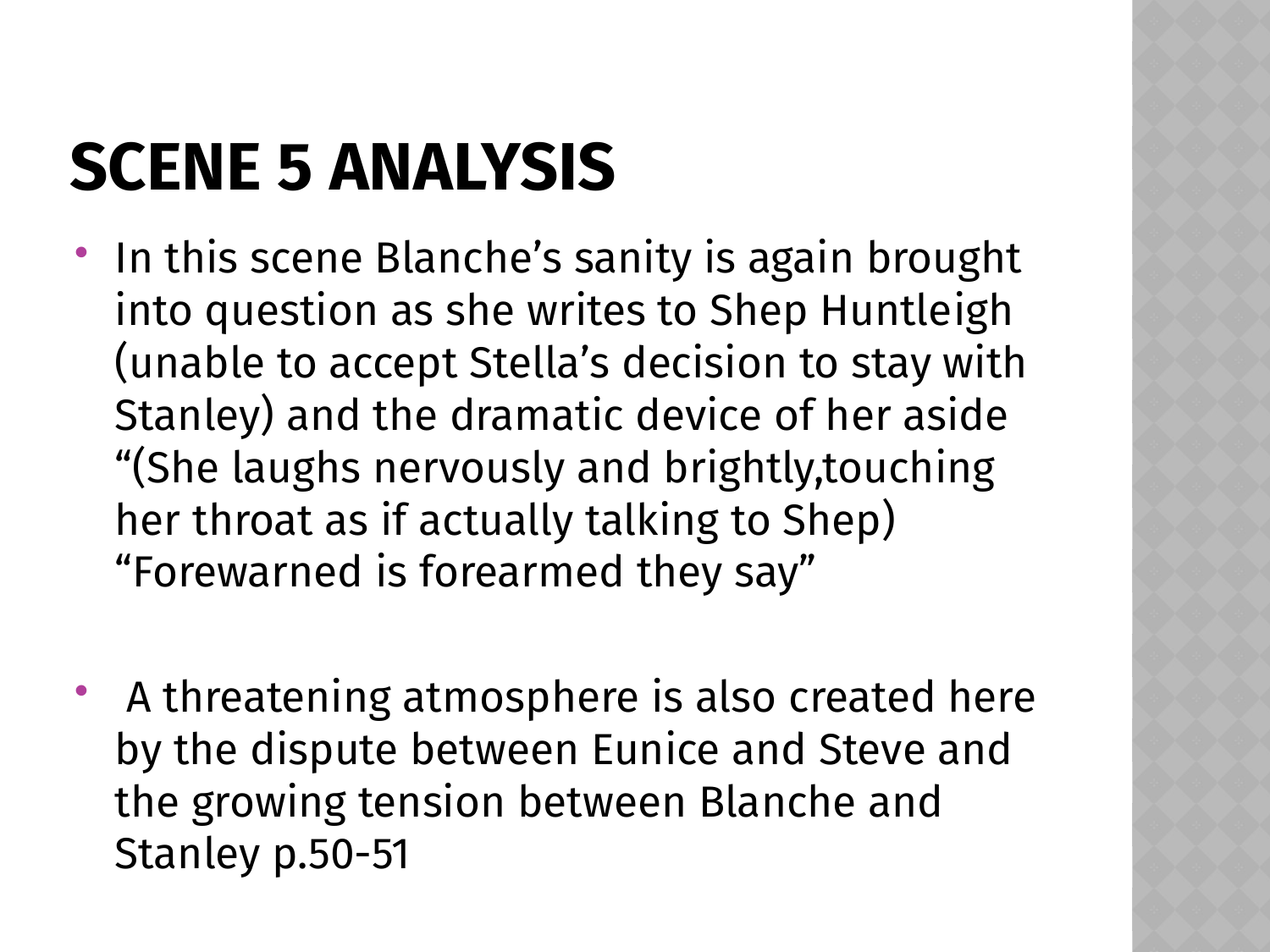

# Scene 5 analysis
In this scene Blanche’s sanity is again brought into question as she writes to Shep Huntleigh (unable to accept Stella’s decision to stay with Stanley) and the dramatic device of her aside “(She laughs nervously and brightly,touching her throat as if actually talking to Shep) “Forewarned is forearmed they say”

 A threatening atmosphere is also created here by the dispute between Eunice and Steve and the growing tension between Blanche and Stanley p.50-51